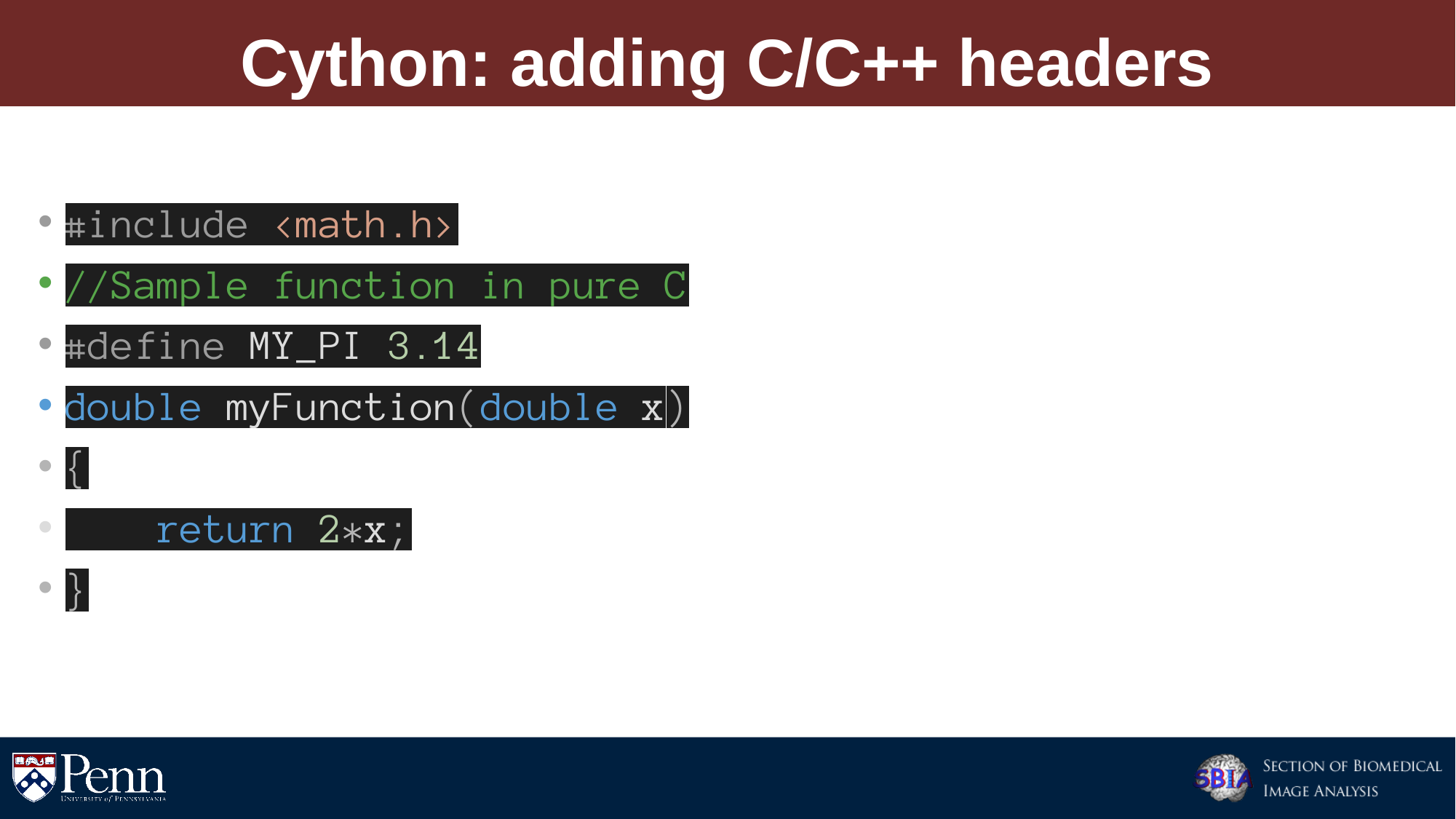

# Cython: adding C/C++ headers

#include <math.h>
//Sample function in pure C
#define MY_PI 3.14
double myFunction(double x)
{
    return 2*x;
}